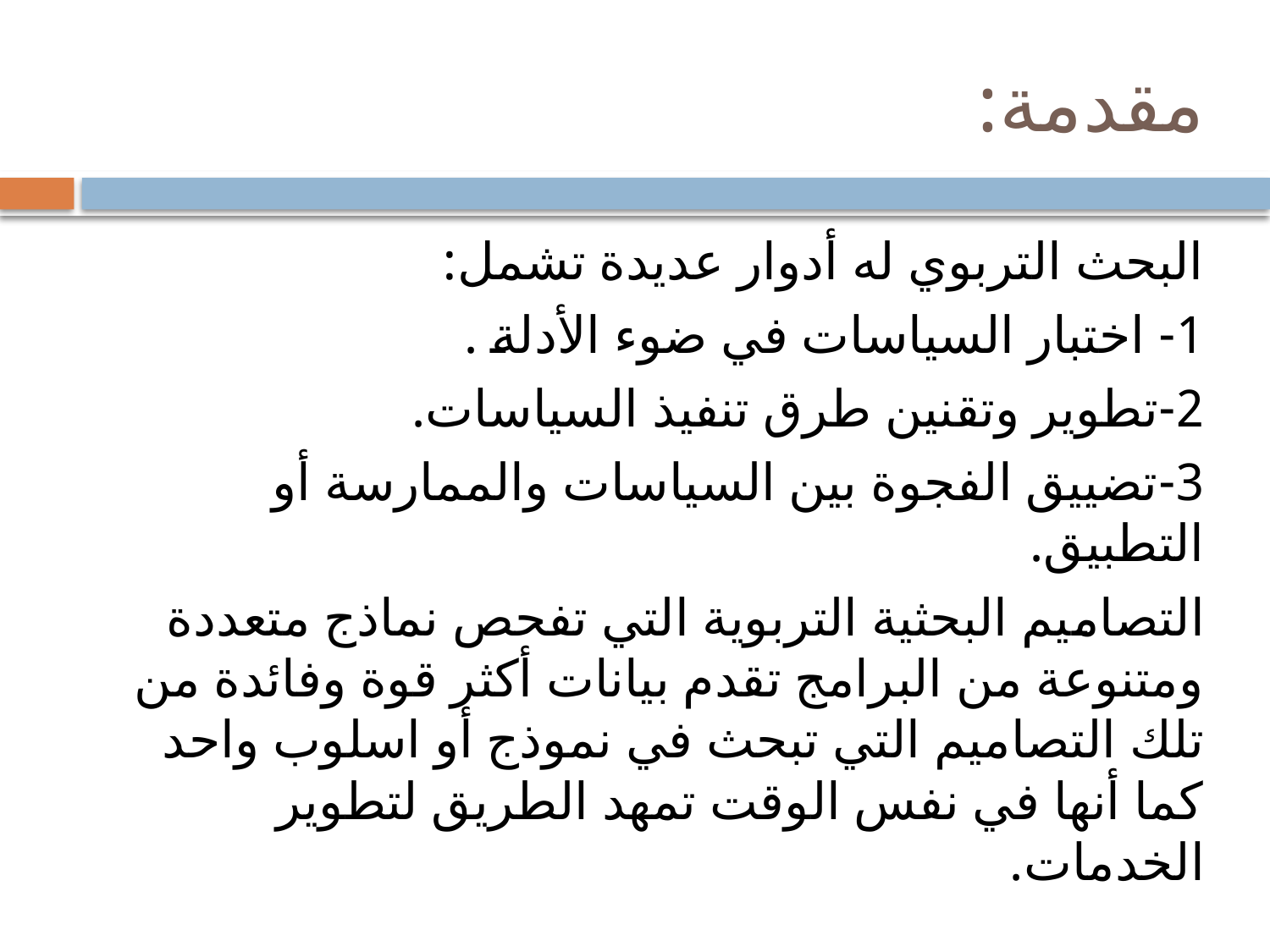

# مقدمة:
البحث التربوي له أدوار عديدة تشمل:
1- اختبار السياسات في ضوء الأدلة .
2-تطوير وتقنين طرق تنفيذ السياسات.
3-تضييق الفجوة بين السياسات والممارسة أو التطبيق.
التصاميم البحثية التربوية التي تفحص نماذج متعددة ومتنوعة من البرامج تقدم بيانات أكثر قوة وفائدة من تلك التصاميم التي تبحث في نموذج أو اسلوب واحد كما أنها في نفس الوقت تمهد الطريق لتطوير الخدمات.